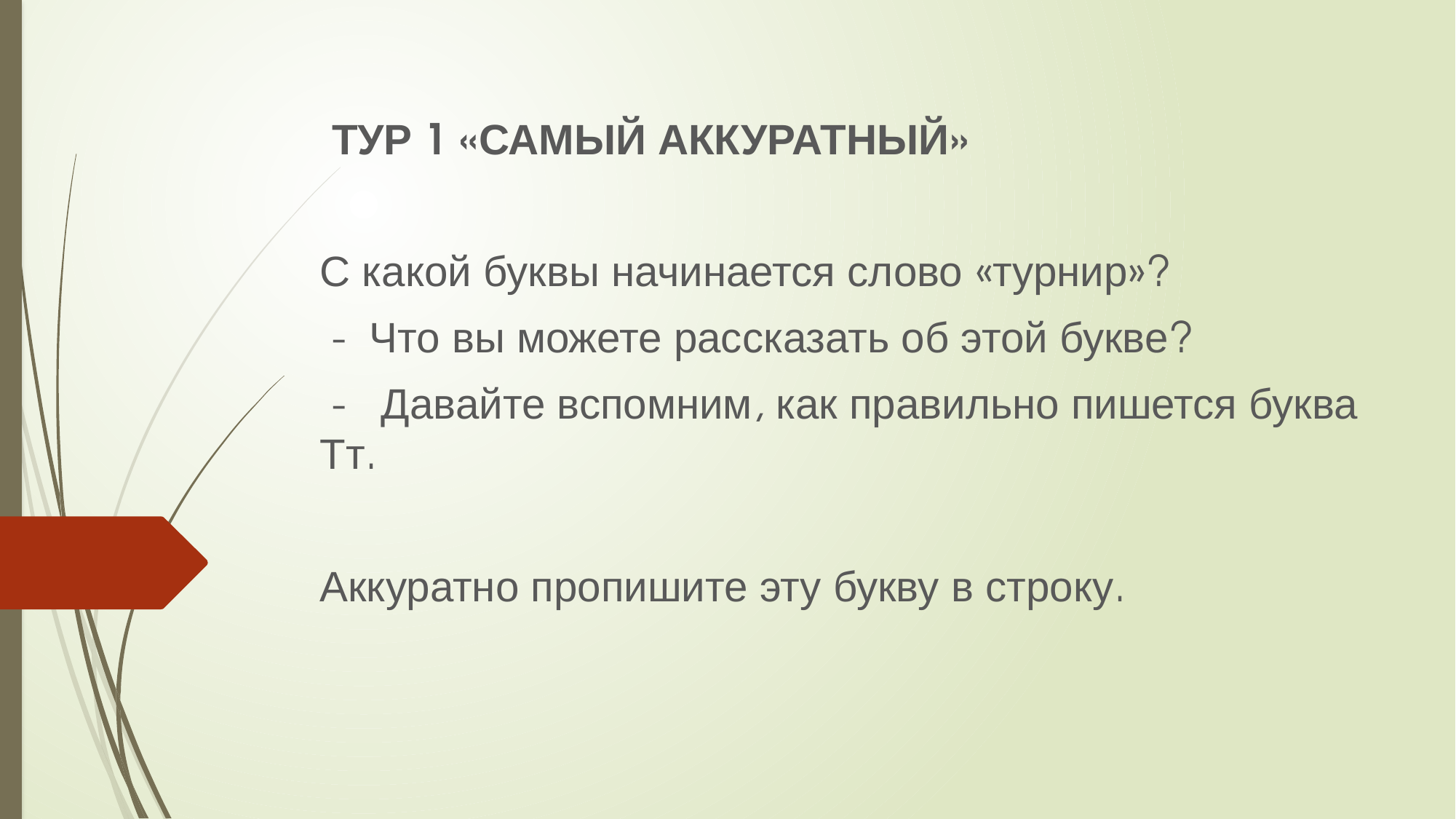

ТУР 1 «САМЫЙ АККУРАТНЫЙ»

С какой буквы начинается слово «турнир»?
 -  Что вы можете рассказать об этой букве?
 -   Давайте вспомним, как правильно пишется буква Тт.

Аккуратно пропишите эту букву в строку.